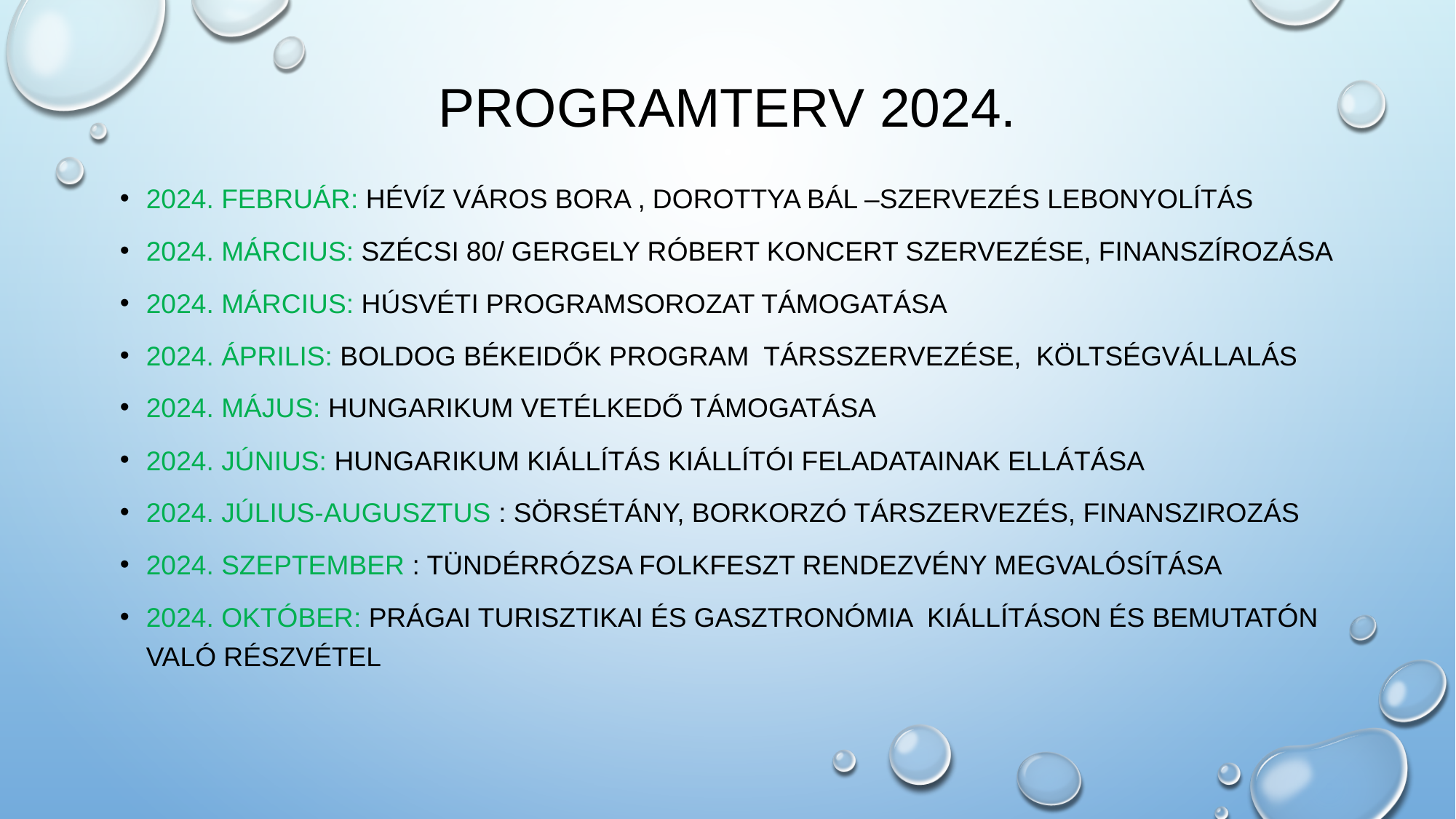

# Programterv 2024.
2024. február: Hévíz Város Bora , Dorottya Bál –szervezés lebonyolítás
2024. Március: Szécsi 80/ gergely Róbert koncert szervezése, finanszírozása
2024. Március: Húsvéti programsorozat támogatása
2024. Április: Boldog bÉkeidők program  Társszervezése,  Költségvállalás
2024. Május: Hungarikum vetélkedő támogatása
2024. Június: Hungarikum kiállítás kiállítói feladatainak ellátása
2024. Július-Augusztus : Sörsétány, Borkorzó társzervezés, finanszirozás
2024. Szeptember : Tündérrózsa FolkFeszt rendezvény megvalósítása
2024. Október: Prágai Turisztikai és gasztronómia  kiállításon és bemutatón való részvétel